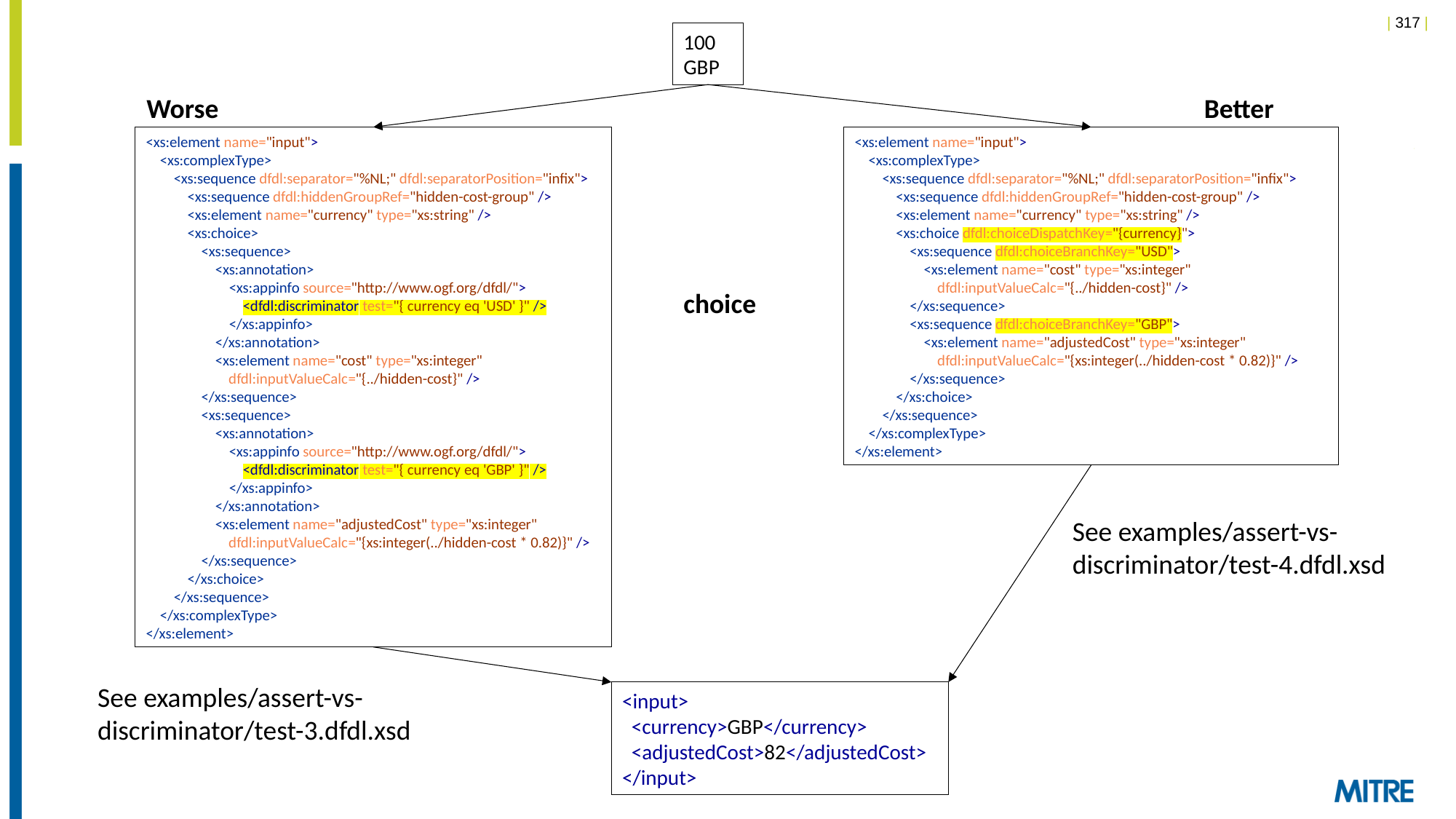

100
GBP
Worse
Better
<xs:element name="input">
    <xs:complexType>
        <xs:sequence dfdl:separator="%NL;" dfdl:separatorPosition="infix">
            <xs:sequence dfdl:hiddenGroupRef="hidden-cost-group" />
            <xs:element name="currency" type="xs:string" />
            <xs:choice>
                <xs:sequence>
                    <xs:annotation>
                        <xs:appinfo source="http://www.ogf.org/dfdl/">
                            <dfdl:discriminator test="{ currency eq 'USD' }" />
                        </xs:appinfo>
                    </xs:annotation>
                    <xs:element name="cost" type="xs:integer"
                        dfdl:inputValueCalc="{../hidden-cost}" />
                </xs:sequence>
                <xs:sequence>
                    <xs:annotation>
                        <xs:appinfo source="http://www.ogf.org/dfdl/">
                            <dfdl:discriminator test="{ currency eq 'GBP' }" />
                        </xs:appinfo>
                    </xs:annotation>
                    <xs:element name="adjustedCost" type="xs:integer"
                        dfdl:inputValueCalc="{xs:integer(../hidden-cost * 0.82)}" />
                </xs:sequence>
            </xs:choice>
        </xs:sequence>
    </xs:complexType>
</xs:element>
<xs:element name="input">
    <xs:complexType>
        <xs:sequence dfdl:separator="%NL;" dfdl:separatorPosition="infix">
            <xs:sequence dfdl:hiddenGroupRef="hidden-cost-group" />
            <xs:element name="currency" type="xs:string" />
            <xs:choice dfdl:choiceDispatchKey="{currency}">
                <xs:sequence dfdl:choiceBranchKey="USD">
                    <xs:element name="cost" type="xs:integer"
                        dfdl:inputValueCalc="{../hidden-cost}" />
                </xs:sequence>
                <xs:sequence dfdl:choiceBranchKey="GBP">
                    <xs:element name="adjustedCost" type="xs:integer"
                        dfdl:inputValueCalc="{xs:integer(../hidden-cost * 0.82)}" />
                </xs:sequence>
            </xs:choice>
        </xs:sequence>
    </xs:complexType>
</xs:element>
choice
<input>
  <currency>GBP</currency>
  <adjustedCost>82</adjustedCost>
</input>
See examples/assert-vs-discriminator/test-4.dfdl.xsd
See examples/assert-vs-discriminator/test-3.dfdl.xsd